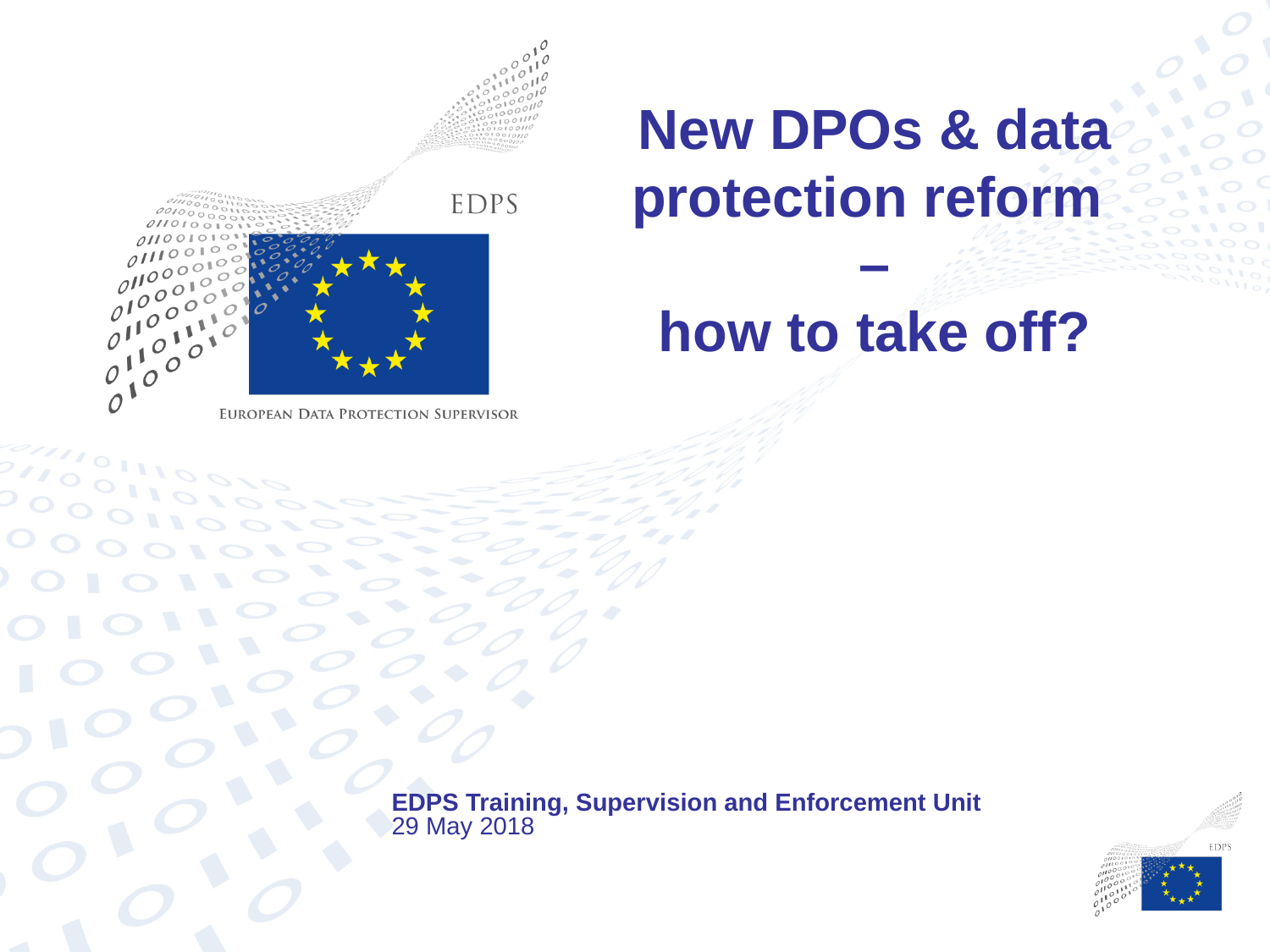

# New DPOs & data protection reform – how to take off?

EDPS Training, Supervision and Enforcement Unit
29 May 2018